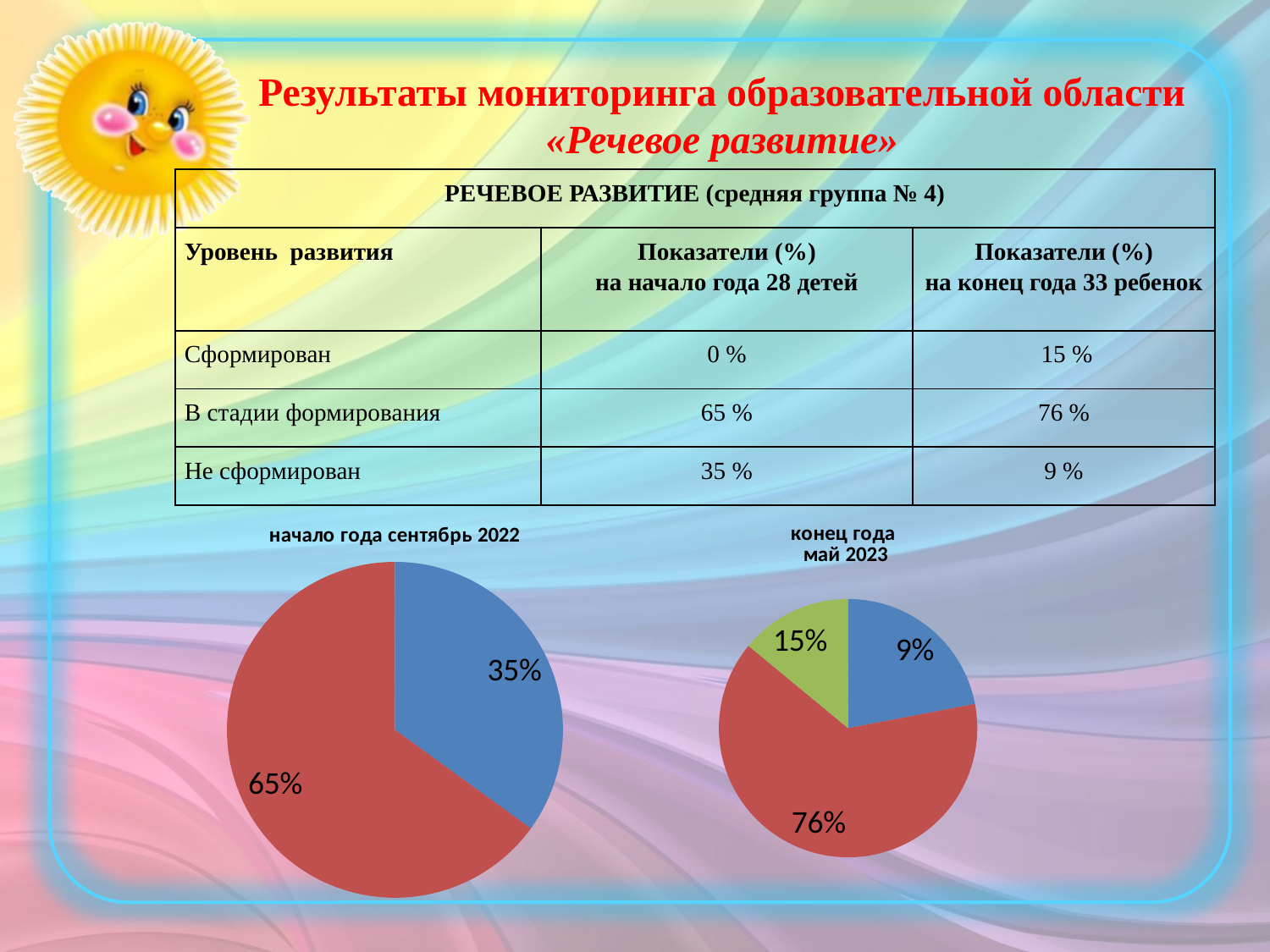

#
Результаты мониторинга образовательной области «Речевое развитие»

| РЕЧЕВОЕ РАЗВИТИЕ (средняя группа № 4) |  |  |
| --- | --- | --- |
| Уровень развития | Показатели (%) на начало года 28 детей | Показатели (%) на конец года 33 ребенок |
| Сформирован | 0 % | 15 % |
| В стадии формирования | 65 % | 76 % |
| Не сформирован | 35 % | 9 % |

### Chart: конец года
 май 2023

| Category | конец года |
|---|---|
| не сформир | 0.22 |
| в стадии | 0.64 |
| сформир | 0.14 |

### Chart: начало года сентябрь 2022

| Category | начало года |
|---|---|
| не сформир  | 0.35 |
| в стадии | 0.65 |
| сформир | 0.0 |